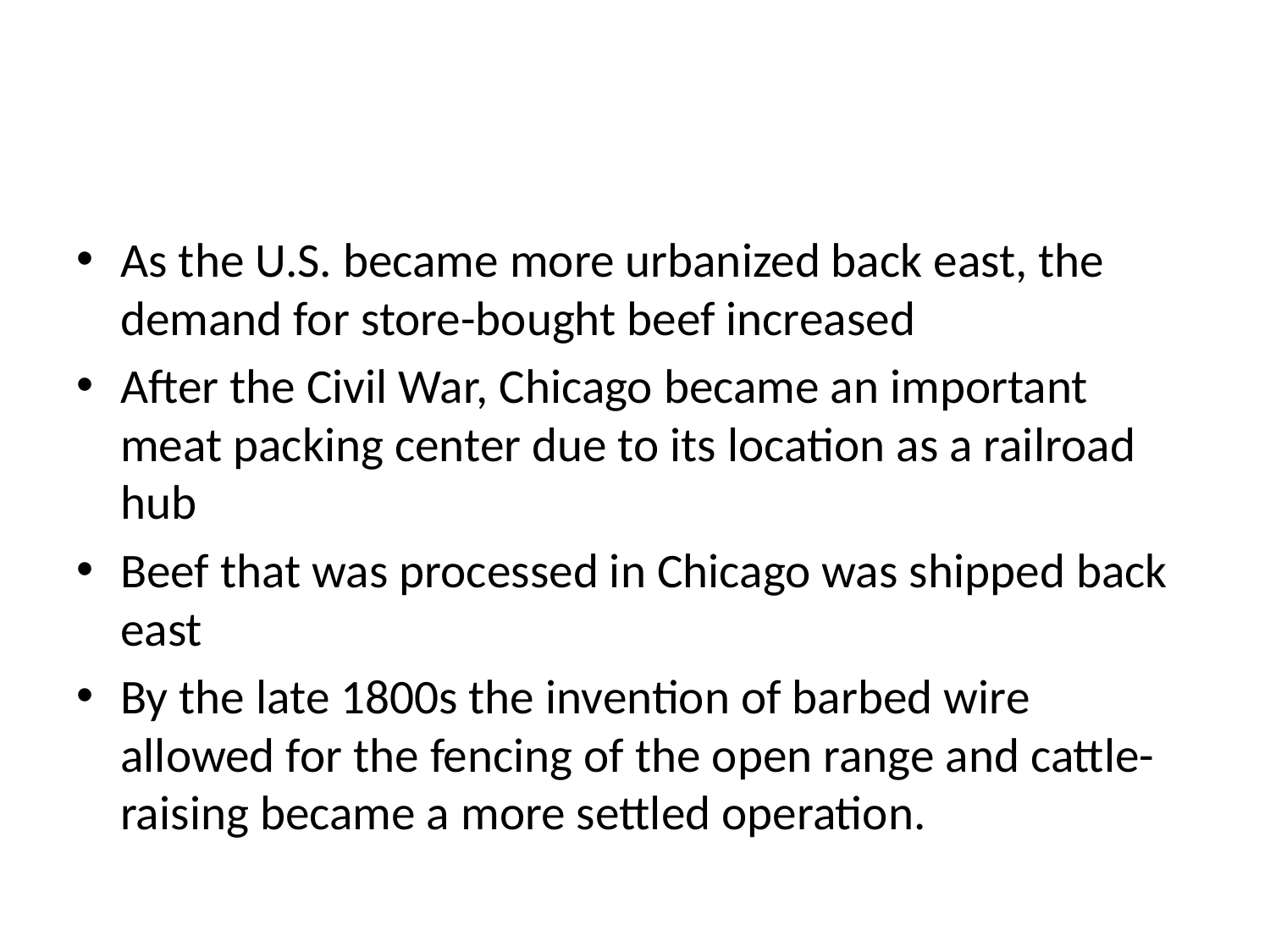

#
As the U.S. became more urbanized back east, the demand for store-bought beef increased
After the Civil War, Chicago became an important meat packing center due to its location as a railroad hub
Beef that was processed in Chicago was shipped back east
By the late 1800s the invention of barbed wire allowed for the fencing of the open range and cattle-raising became a more settled operation.